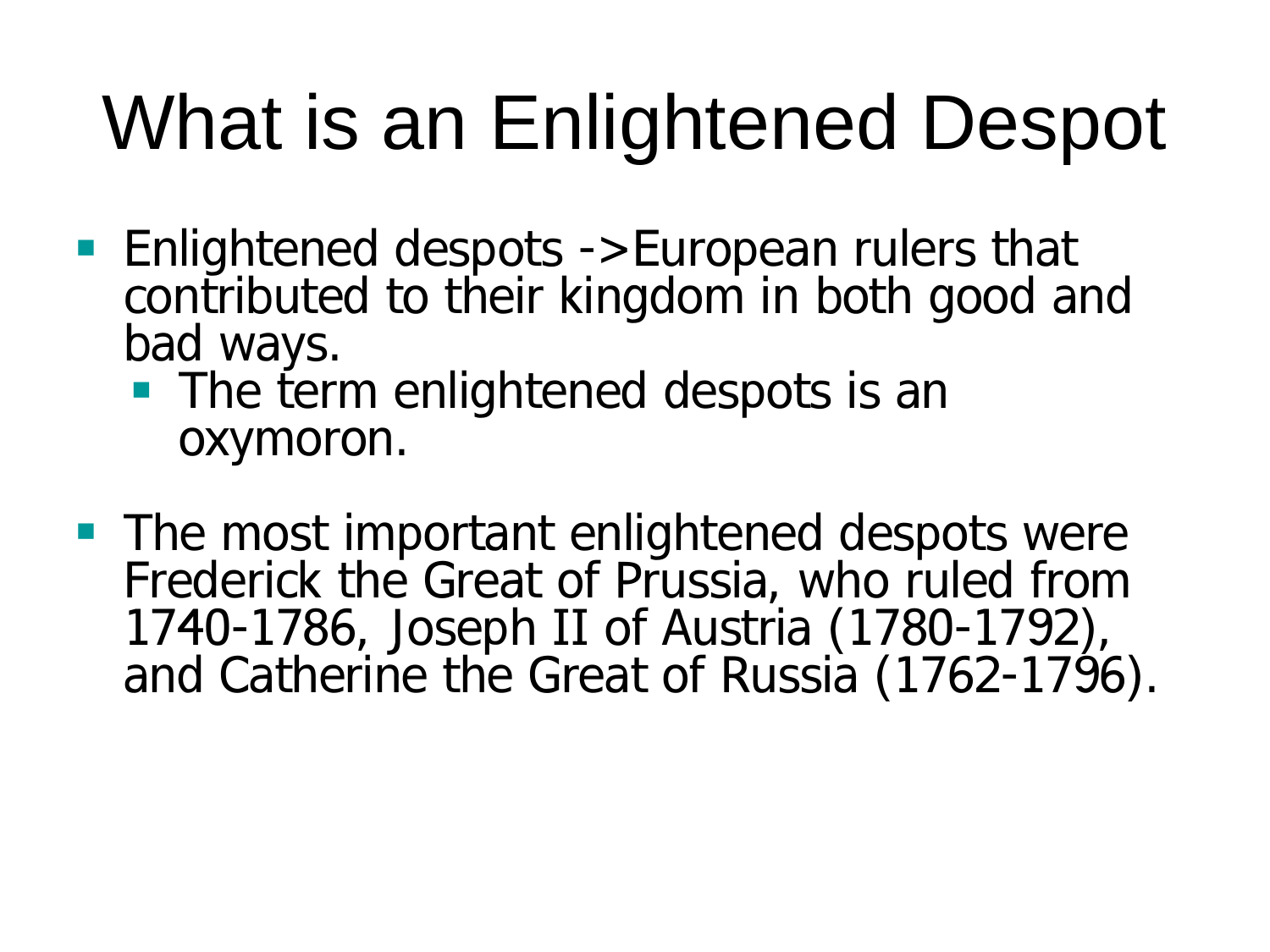

What is an Enlightened Despot
Enlightened despots ->European rulers that contributed to their kingdom in both good and bad ways.
The term enlightened despots is an oxymoron.

The most important enlightened despots were Frederick the Great of Prussia, who ruled from 1740-1786, Joseph II of Austria (1780-1792), and Catherine the Great of Russia (1762-1796).